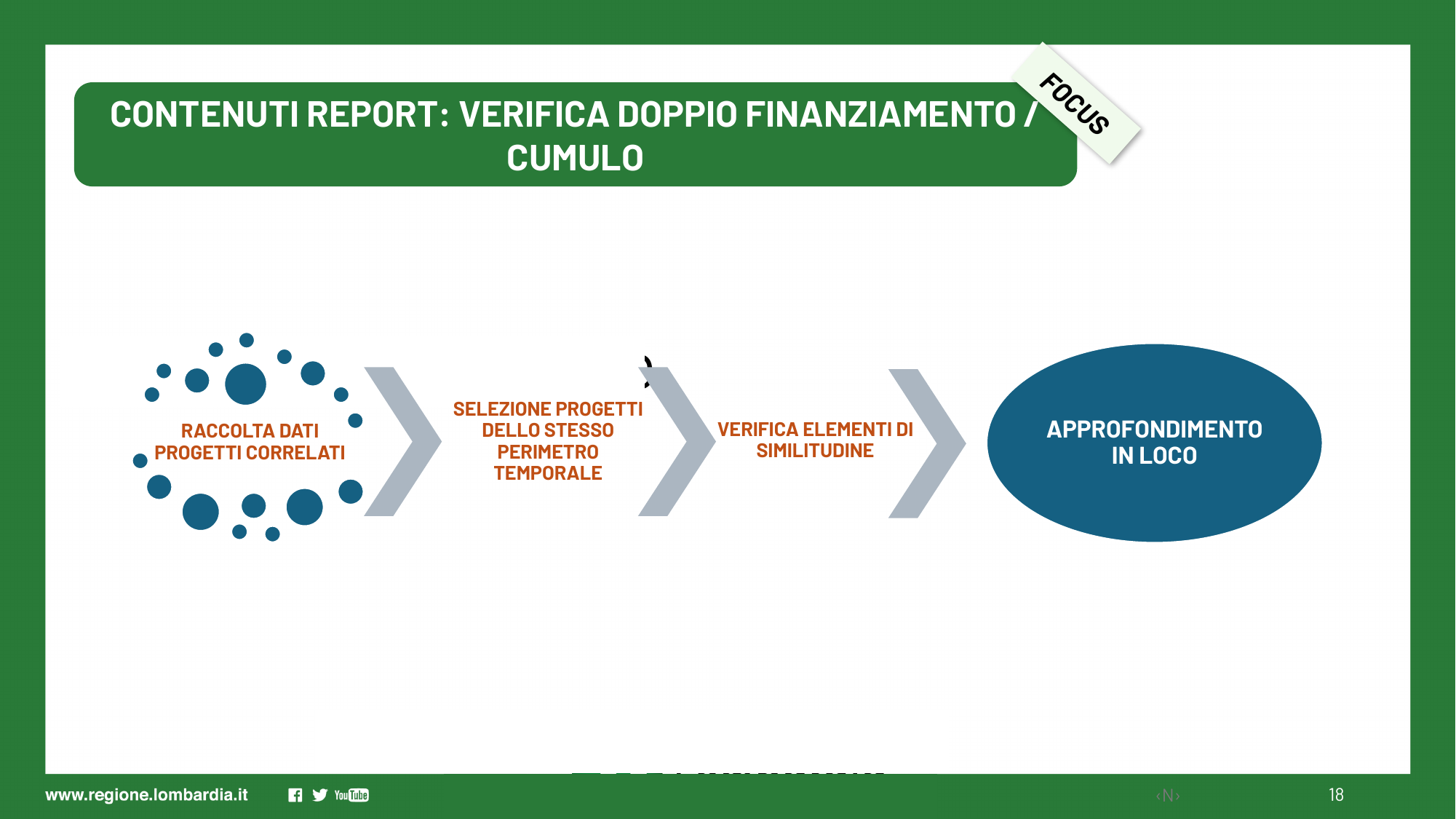

FOCUS
CONTENUTI REPORT: VERIFICA DOPPIO FINANZIAMENTO / CUMULO

RACCOLTA DATI PROGETTI CORRELATI
SELEZIONE PROGETTI DELLO STESSO PERIMETRO TEMPORALE
VERIFICA ELEMENTI DI SIMILITUDINE
APPROFONDIMENTO IN LOCO
18
‹N›